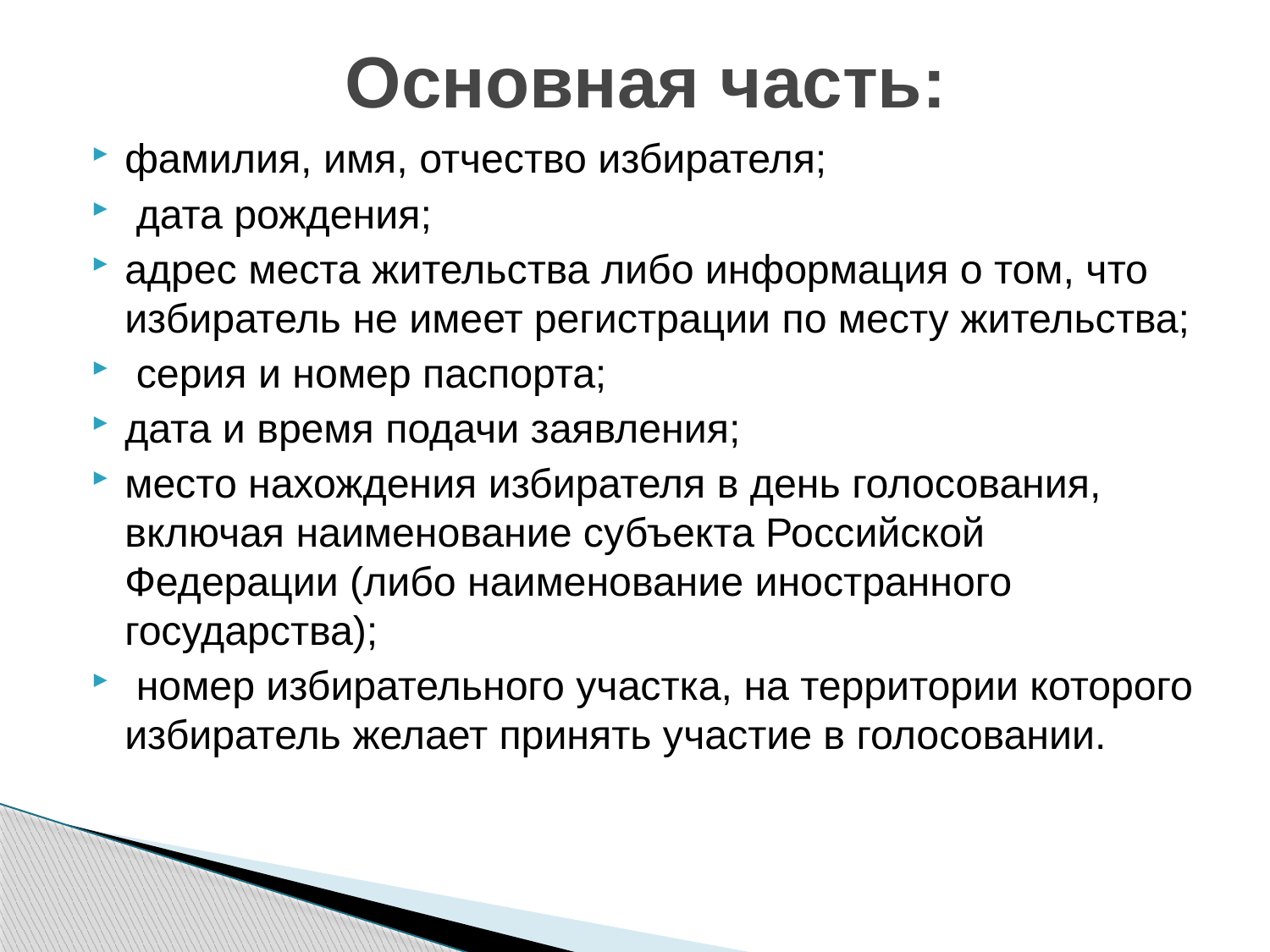

# Основная часть:
фамилия, имя, отчество избирателя;
 дата рождения;
адрес места жительства либо информация о том, что избиратель не имеет регистрации по месту жительства;
 серия и номер паспорта;
дата и время подачи заявления;
место нахождения избирателя в день голосования, включая наименование субъекта Российской Федерации (либо наименование иностранного государства);
 номер избирательного участка, на территории которого избиратель желает принять участие в голосовании.